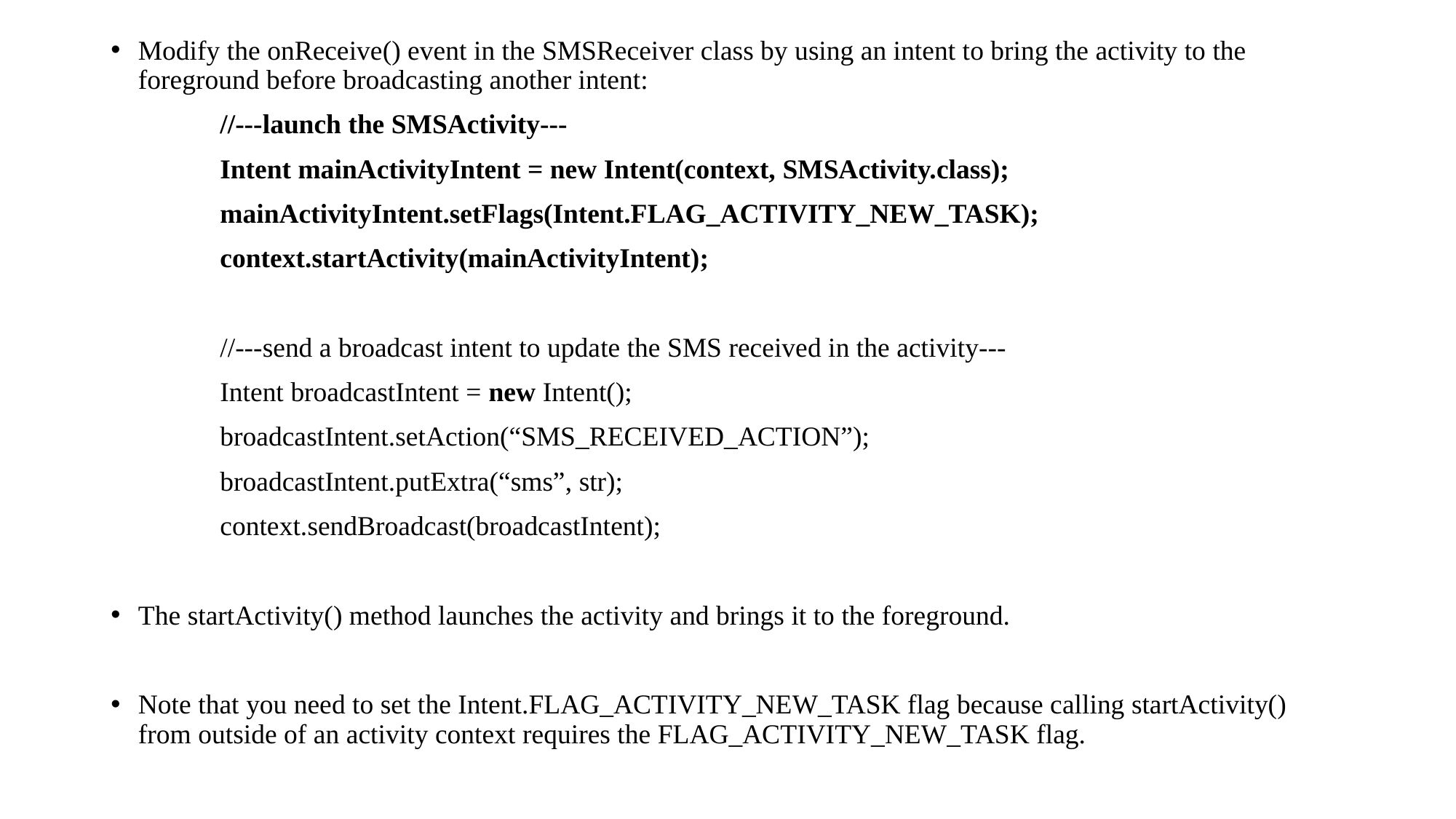

Modify the onReceive() event in the SMSReceiver class by using an intent to bring the activity to the foreground before broadcasting another intent:
	//---launch the SMSActivity---
	Intent mainActivityIntent = new Intent(context, SMSActivity.class);
	mainActivityIntent.setFlags(Intent.FLAG_ACTIVITY_NEW_TASK);
	context.startActivity(mainActivityIntent);

	//---send a broadcast intent to update the SMS received in the activity---
	Intent broadcastIntent = new Intent();
	broadcastIntent.setAction(“SMS_RECEIVED_ACTION”);
	broadcastIntent.putExtra(“sms”, str);
	context.sendBroadcast(broadcastIntent);

The startActivity() method launches the activity and brings it to the foreground.

Note that you need to set the Intent.FLAG_ACTIVITY_NEW_TASK flag because calling startActivity() from outside of an activity context requires the FLAG_ACTIVITY_NEW_TASK flag.